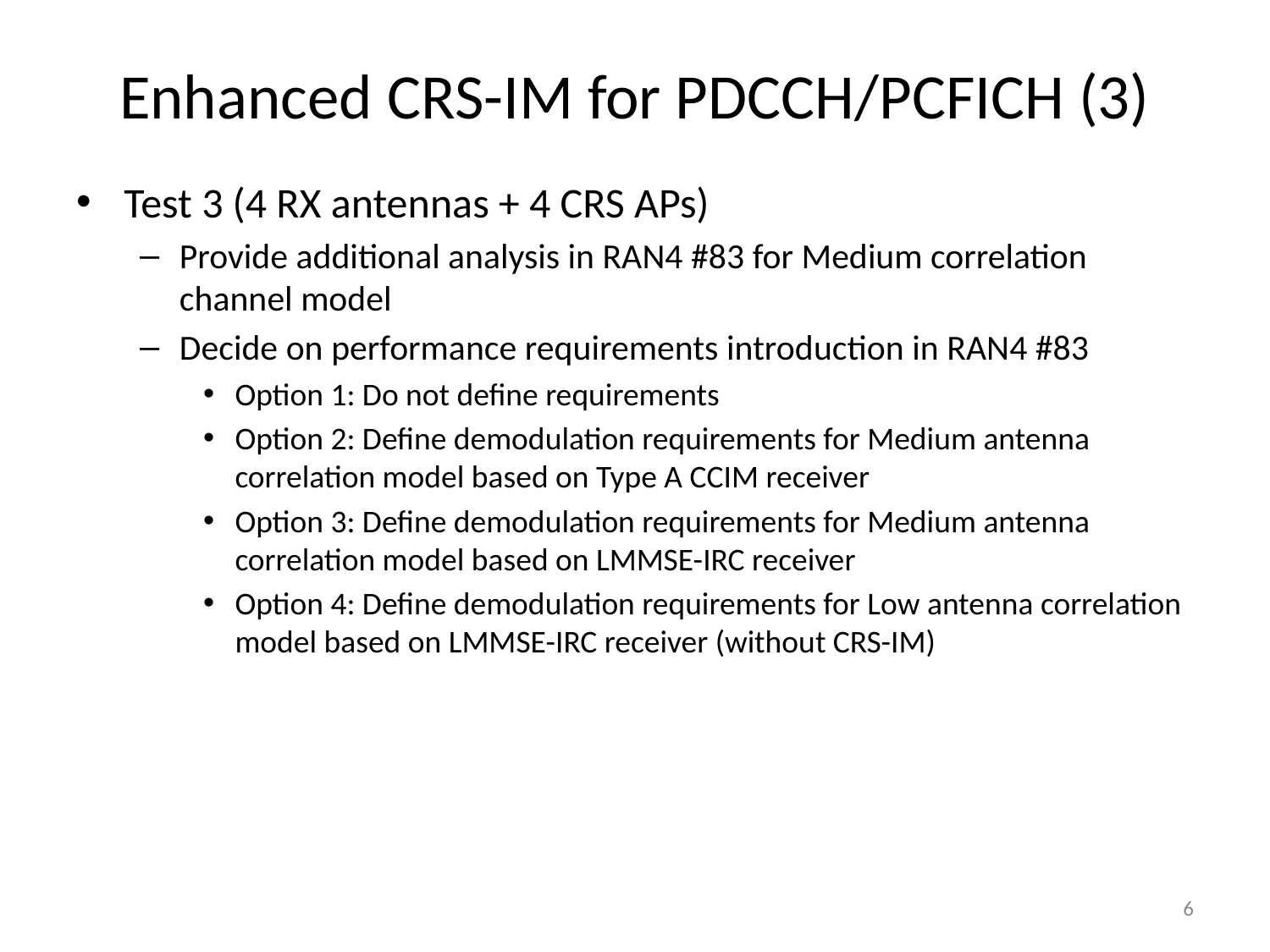

# Enhanced CRS-IM for PDCCH/PCFICH (3)
Test 3 (4 RX antennas + 4 CRS APs)
Provide additional analysis in RAN4 #83 for Medium correlation channel model
Decide on performance requirements introduction in RAN4 #83
Option 1: Do not define requirements
Option 2: Define demodulation requirements for Medium antenna correlation model based on Type A CCIM receiver
Option 3: Define demodulation requirements for Medium antenna correlation model based on LMMSE-IRC receiver
Option 4: Define demodulation requirements for Low antenna correlation model based on LMMSE-IRC receiver (without CRS-IM)

6